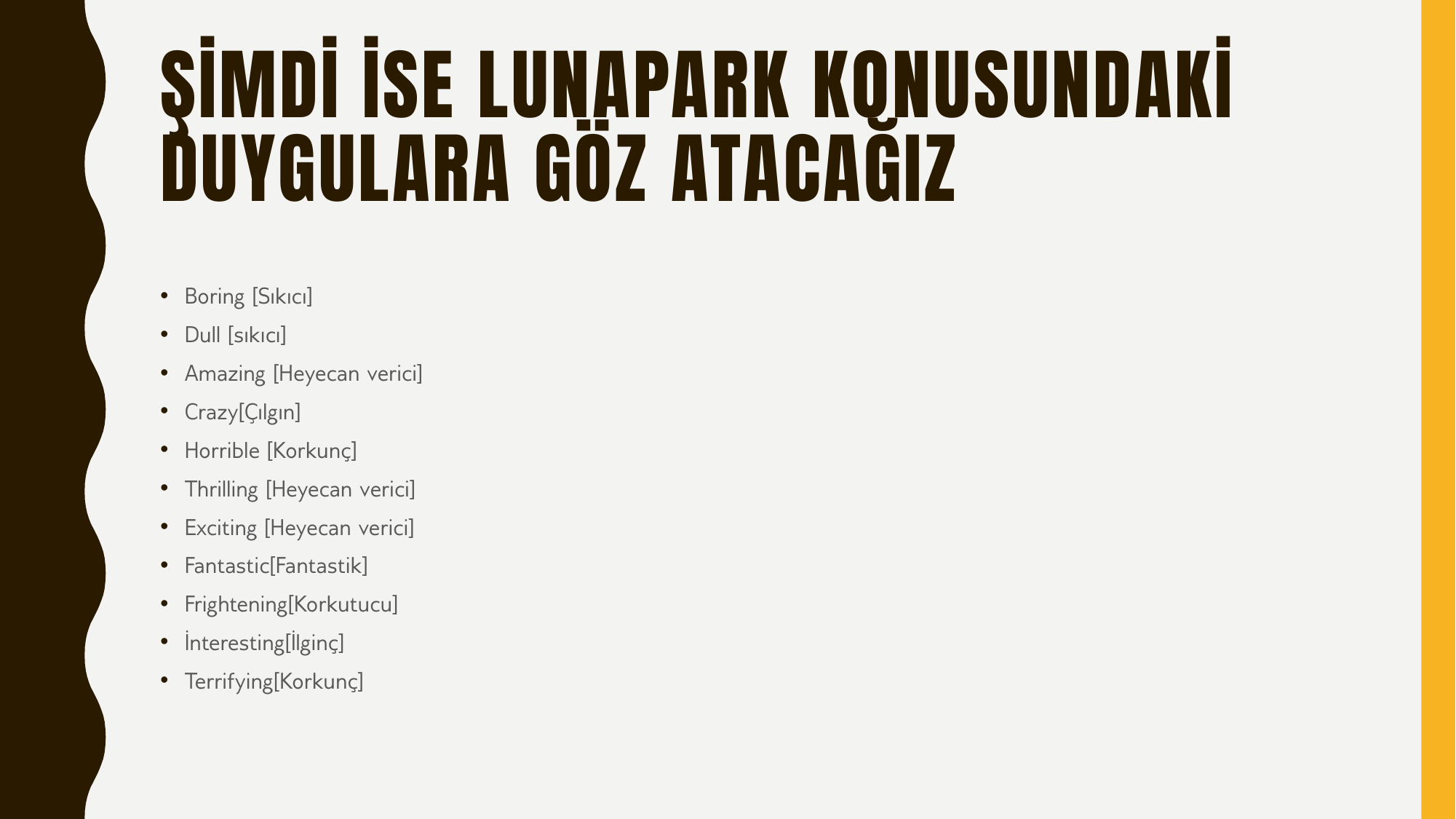

# Şimdi ise lunapark konusundaki duygulara göz atacağız
Boring [Sıkıcı]
Dull [sıkıcı]
Amazing [Heyecan verici]
Crazy[Çılgın]
Horrible [Korkunç]
Thrilling [Heyecan verici]
Exciting [Heyecan verici]
Fantastic[Fantastik]
Frightening[Korkutucu]
İnteresting[İlginç]
Terrifying[Korkunç]